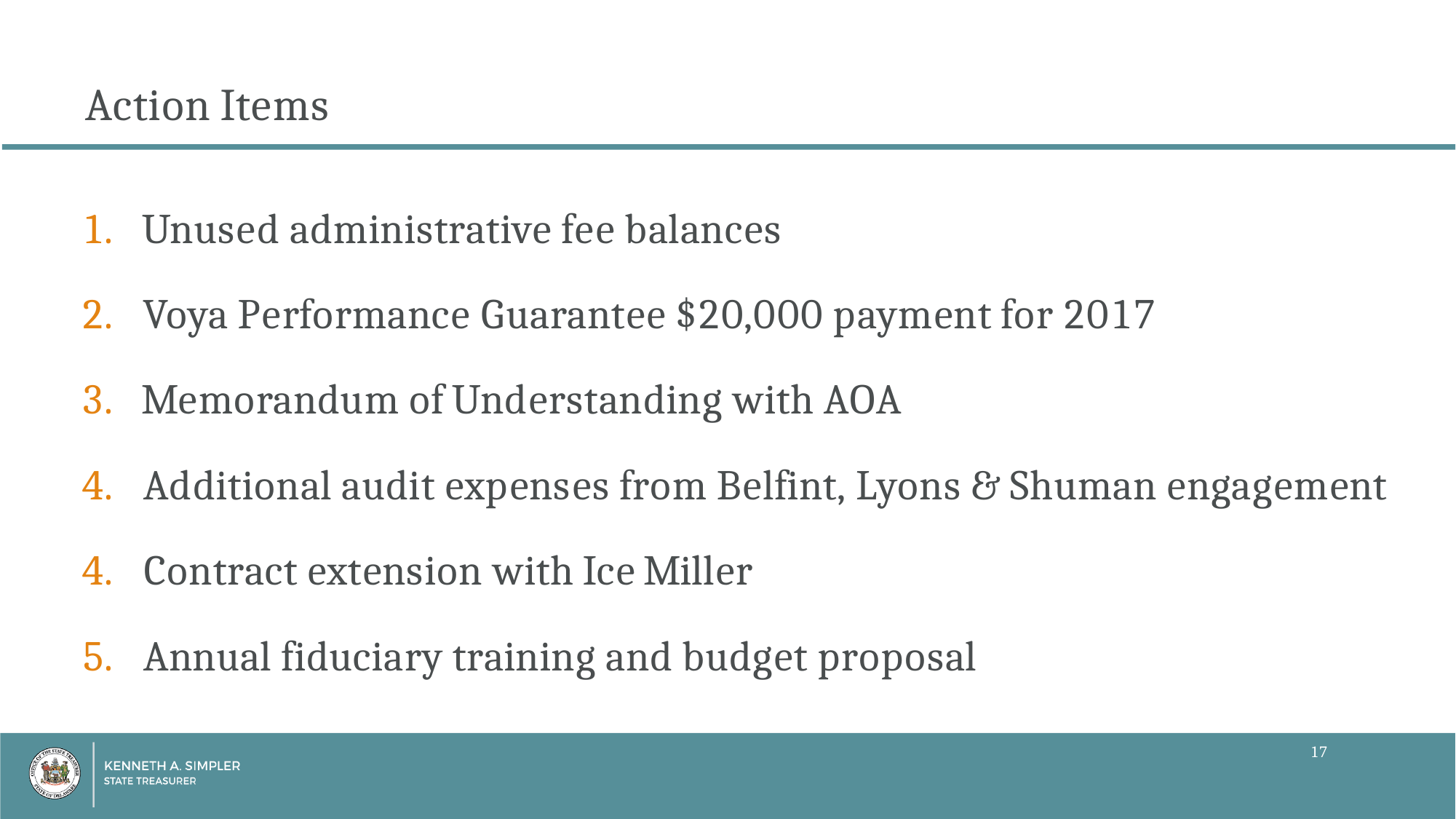

Action Items
Unused administrative fee balances
Voya Performance Guarantee $20,000 payment for 2017
Memorandum of Understanding with AOA
Additional audit expenses from Belfint, Lyons & Shuman engagement
Contract extension with Ice Miller
Annual fiduciary training and budget proposal

17